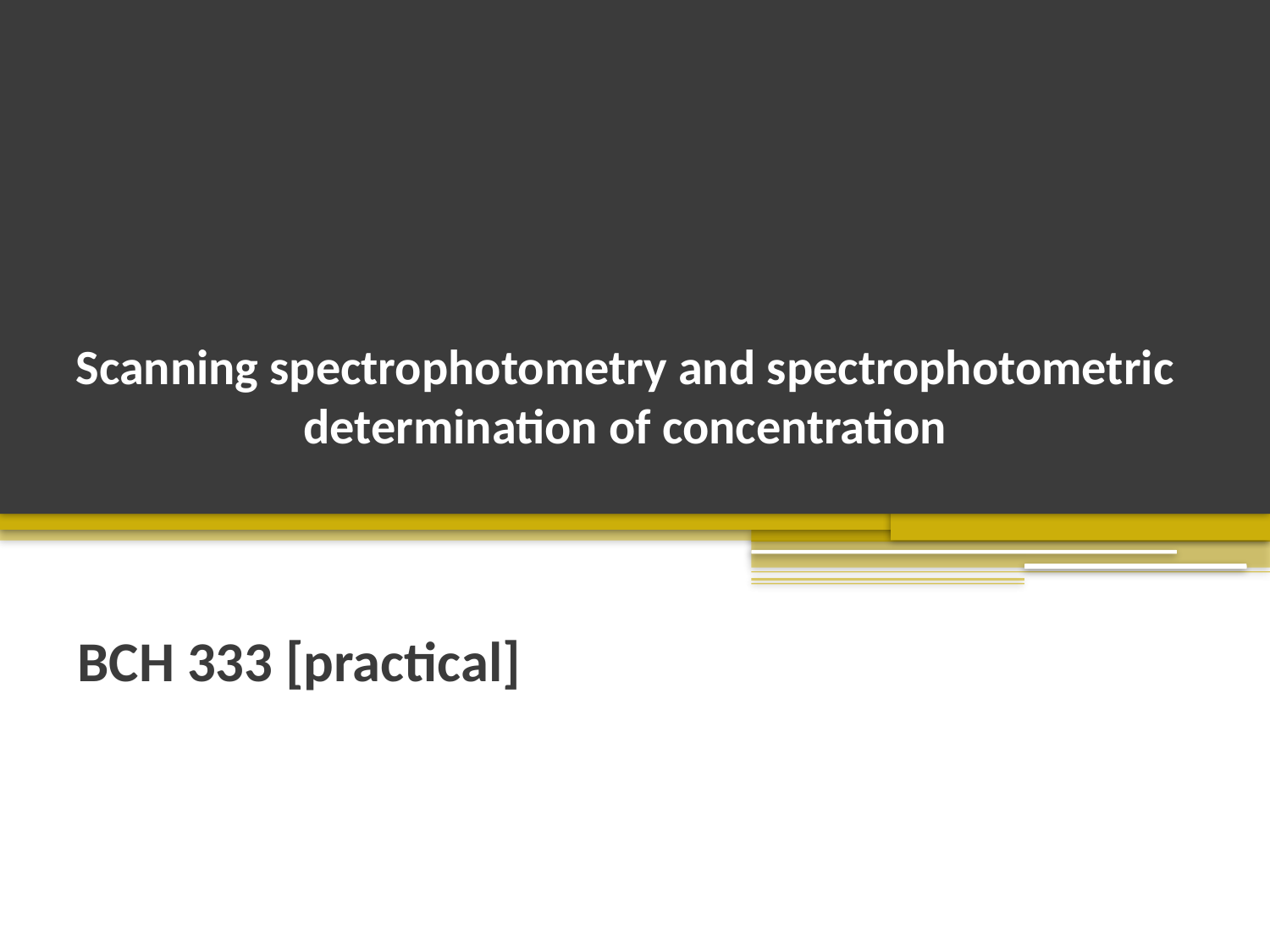

# Scanning spectrophotometry and spectrophotometric determination of concentration

BCH 333 [practical]